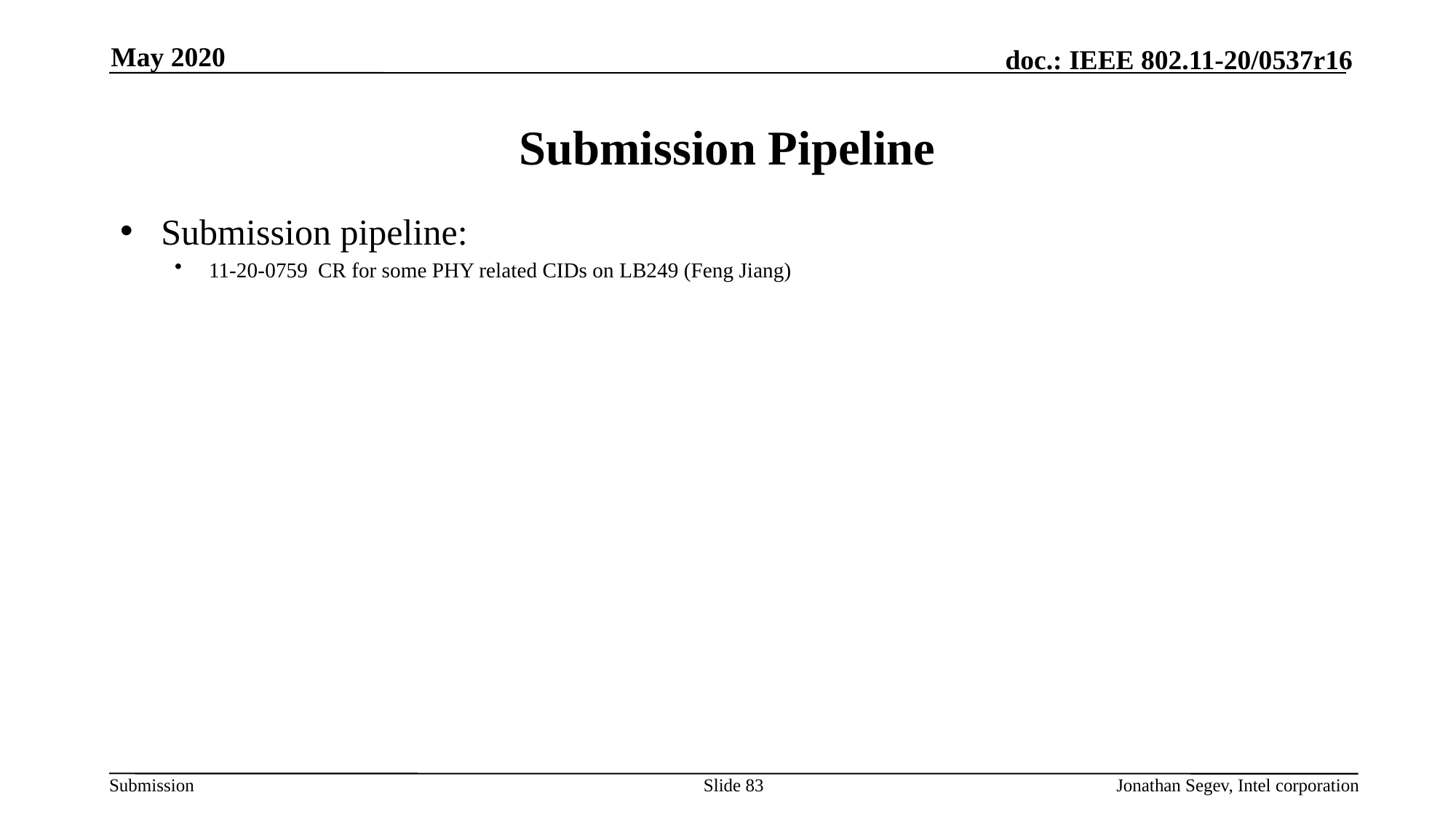

May 2020
# Submission Pipeline
Submission pipeline:
11-20-0759 	CR for some PHY related CIDs on LB249 (Feng Jiang)

Slide 83
Jonathan Segev, Intel corporation